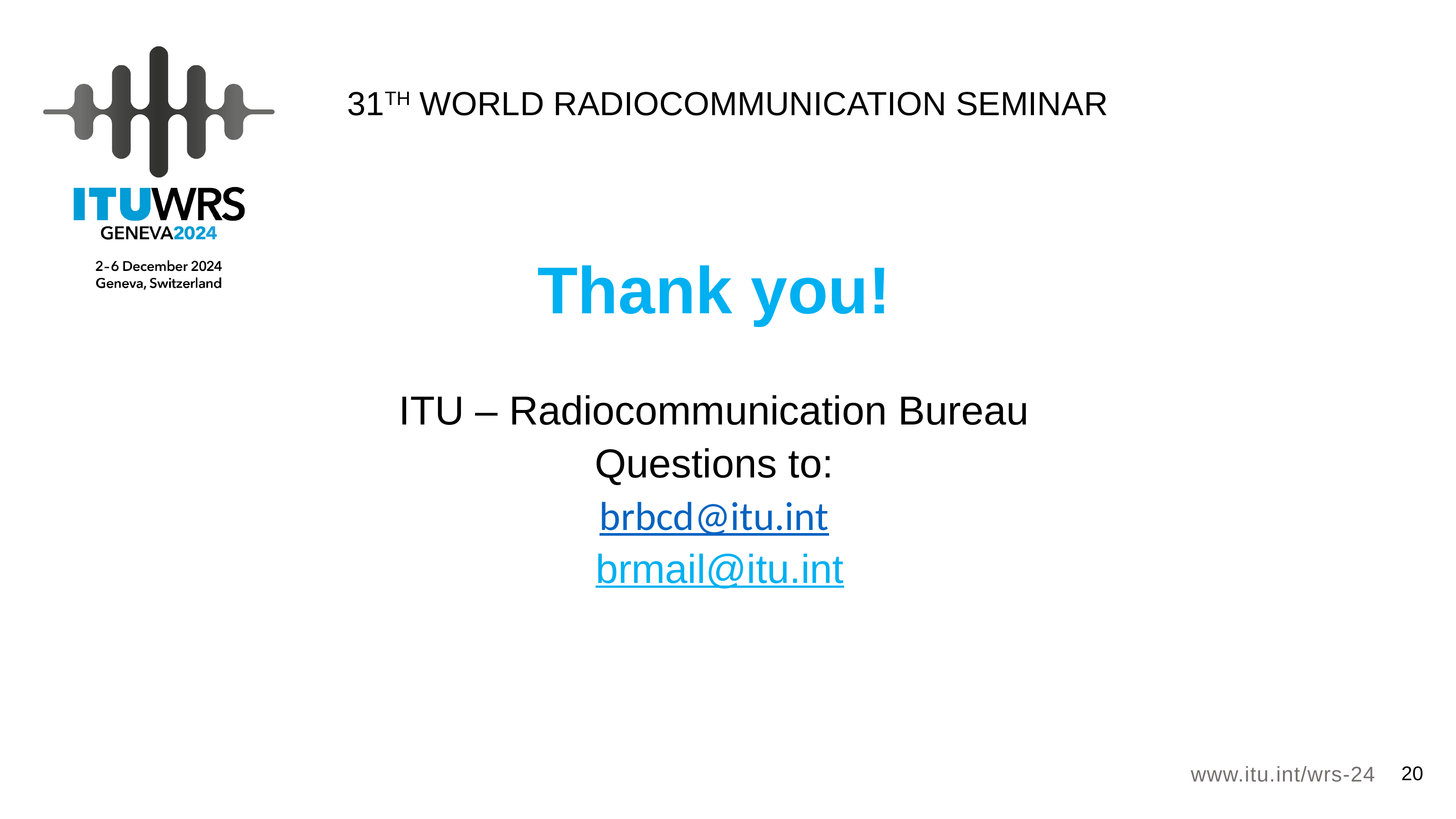

Thank you!

ITU – Radiocommunication Bureau
Questions to:
brbcd@itu.int
 brmail@itu.int